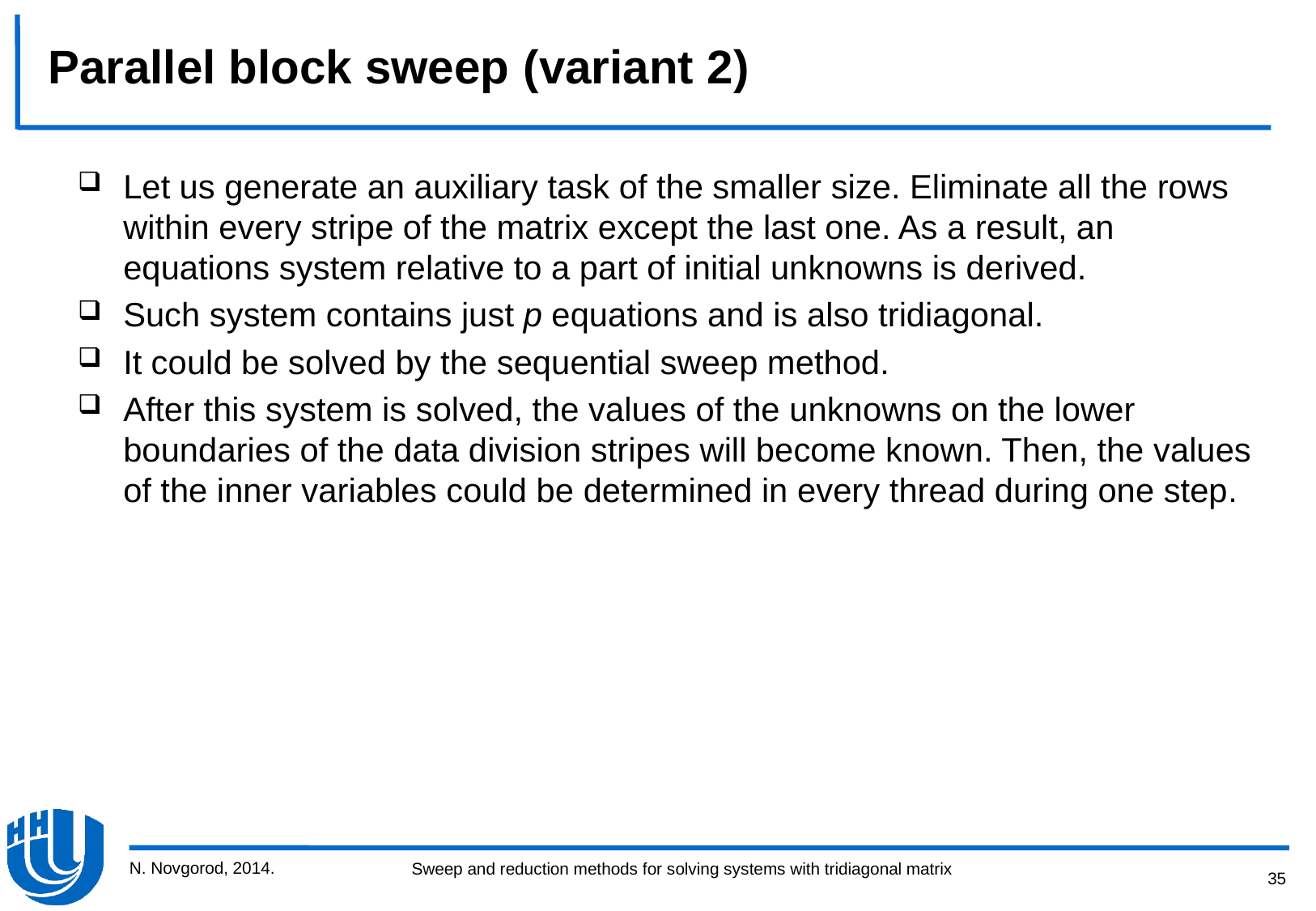

Parallel block sweep (variant 2)
Let us generate an auxiliary task of the smaller size. Eliminate all the rows within every stripe of the matrix except the last one. As a result, an equations system relative to a part of initial unknowns is derived.
Such system contains just p equations and is also tridiagonal.
It could be solved by the sequential sweep method.
After this system is solved, the values of the unknowns on the lower boundaries of the data division stripes will become known. Then, the values of the inner variables could be determined in every thread during one step.

N. Novgorod, 2014.
35
Sweep and reduction methods for solving systems with tridiagonal matrix